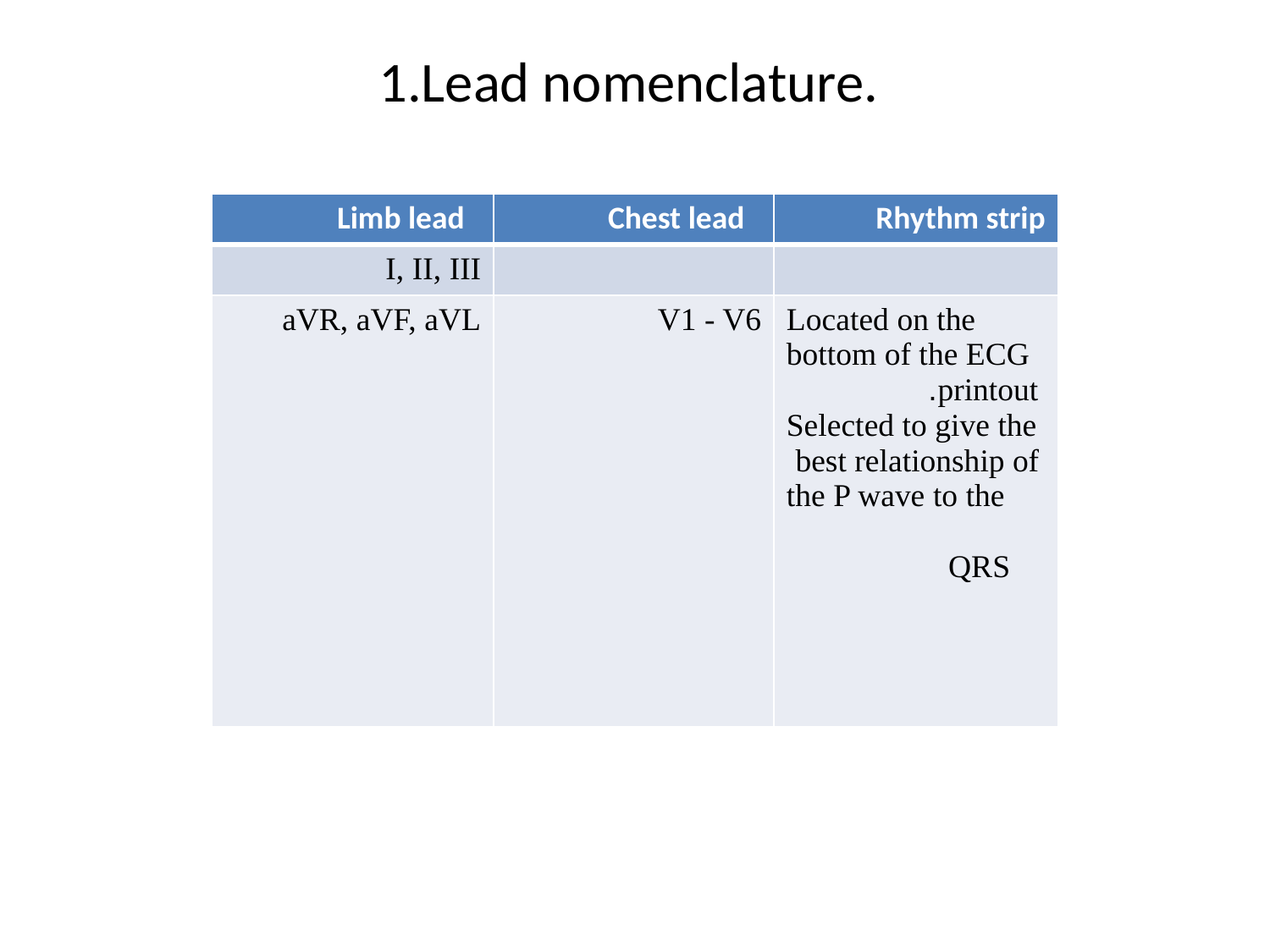

Lead nomenclature.

| Limb lead | Chest lead | Rhythm strip |
| --- | --- | --- |
| I, II, III |  |  |
| aVR, aVF, aVL | V1 - V6 | Located on the bottom of the ECG printout. Selected to give the best relationship of the P wave to the QRS |